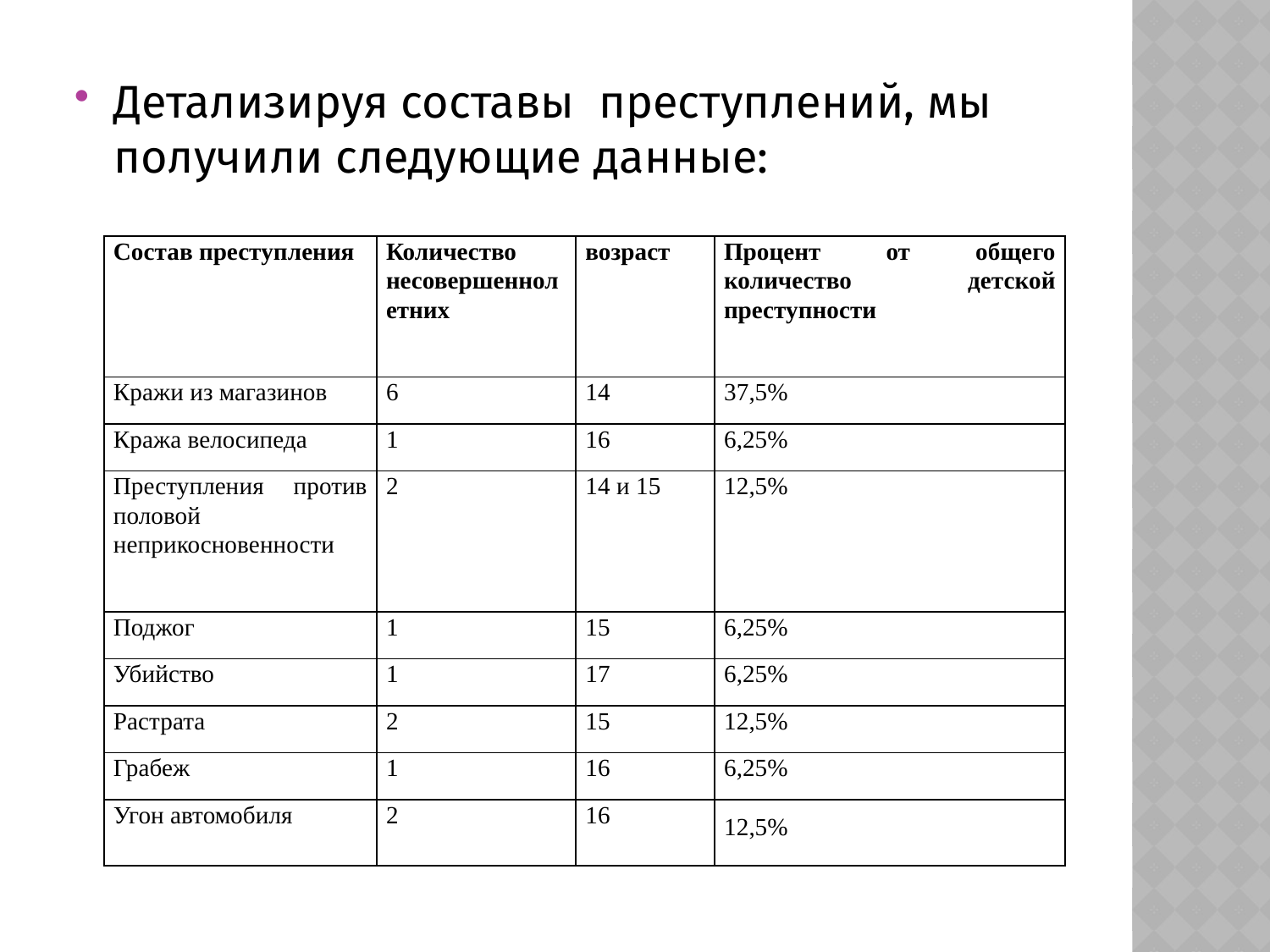

Детализируя составы  преступлений, мы получили следующие данные:

| Состав преступления | Количество несовершеннолетних | возраст | Процент от общего количество детской преступности |
| --- | --- | --- | --- |
| Кражи из магазинов | 6 | 14 | 37,5% |
| Кража велосипеда | 1 | 16 | 6,25% |
| Преступления против половой неприкосновенности | 2 | 14 и 15 | 12,5% |
| Поджог | 1 | 15 | 6,25% |
| Убийство | 1 | 17 | 6,25% |
| Растрата | 2 | 15 | 12,5% |
| Грабеж | 1 | 16 | 6,25% |
| Угон автомобиля | 2 | 16 | 12,5% |